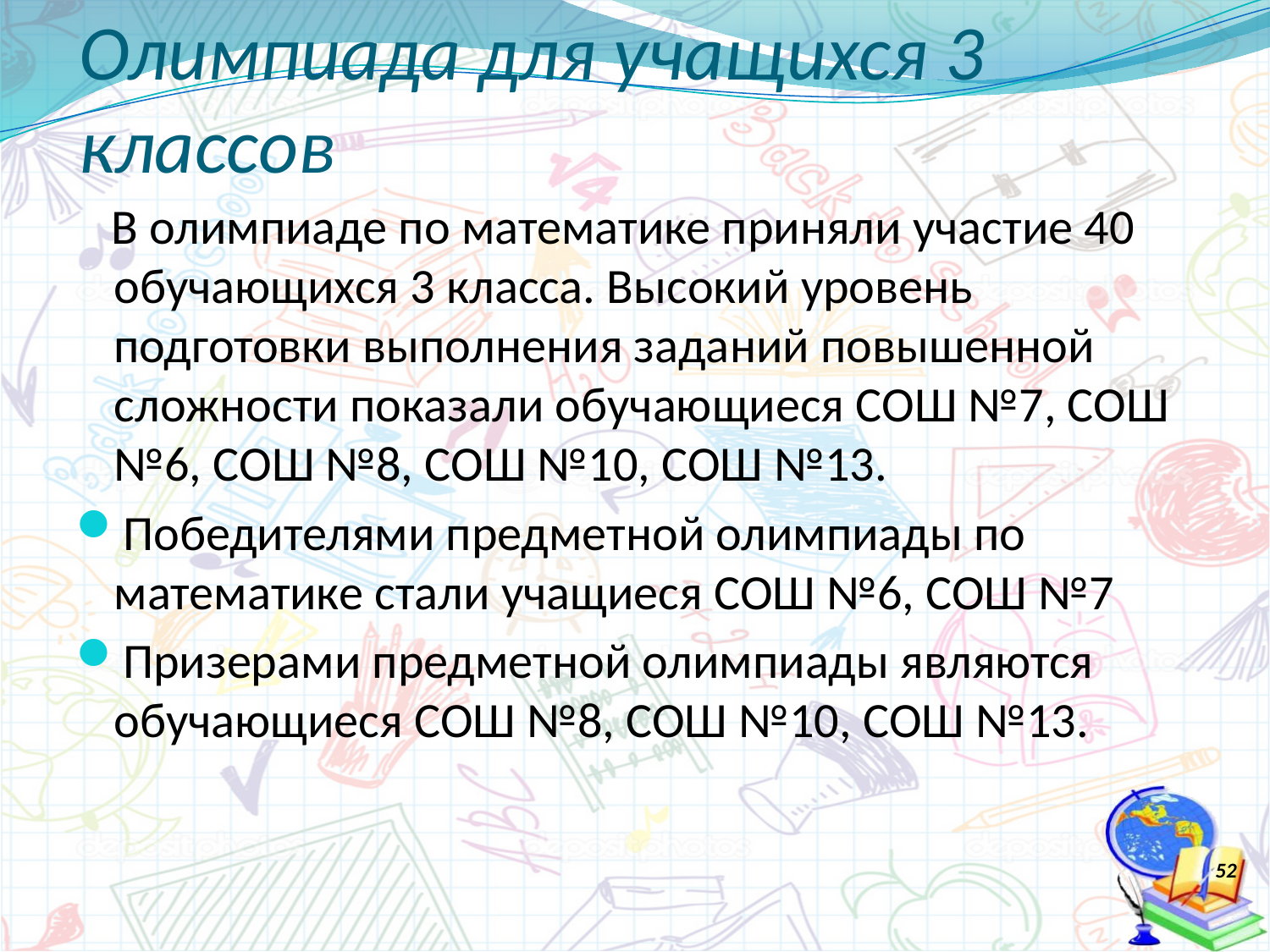

# Олимпиада для учащихся 3 классов
   В олимпиаде по математике приняли участие 40 обучающихся 3 класса. Высокий уровень подготовки выполнения заданий повышенной сложности показали обучающиеся СОШ №7, СОШ №6, СОШ №8, СОШ №10, СОШ №13.
Победителями предметной олимпиады по математике стали учащиеся СОШ №6, СОШ №7
Призерами предметной олимпиады являются обучающиеся СОШ №8, СОШ №10, СОШ №13.

52